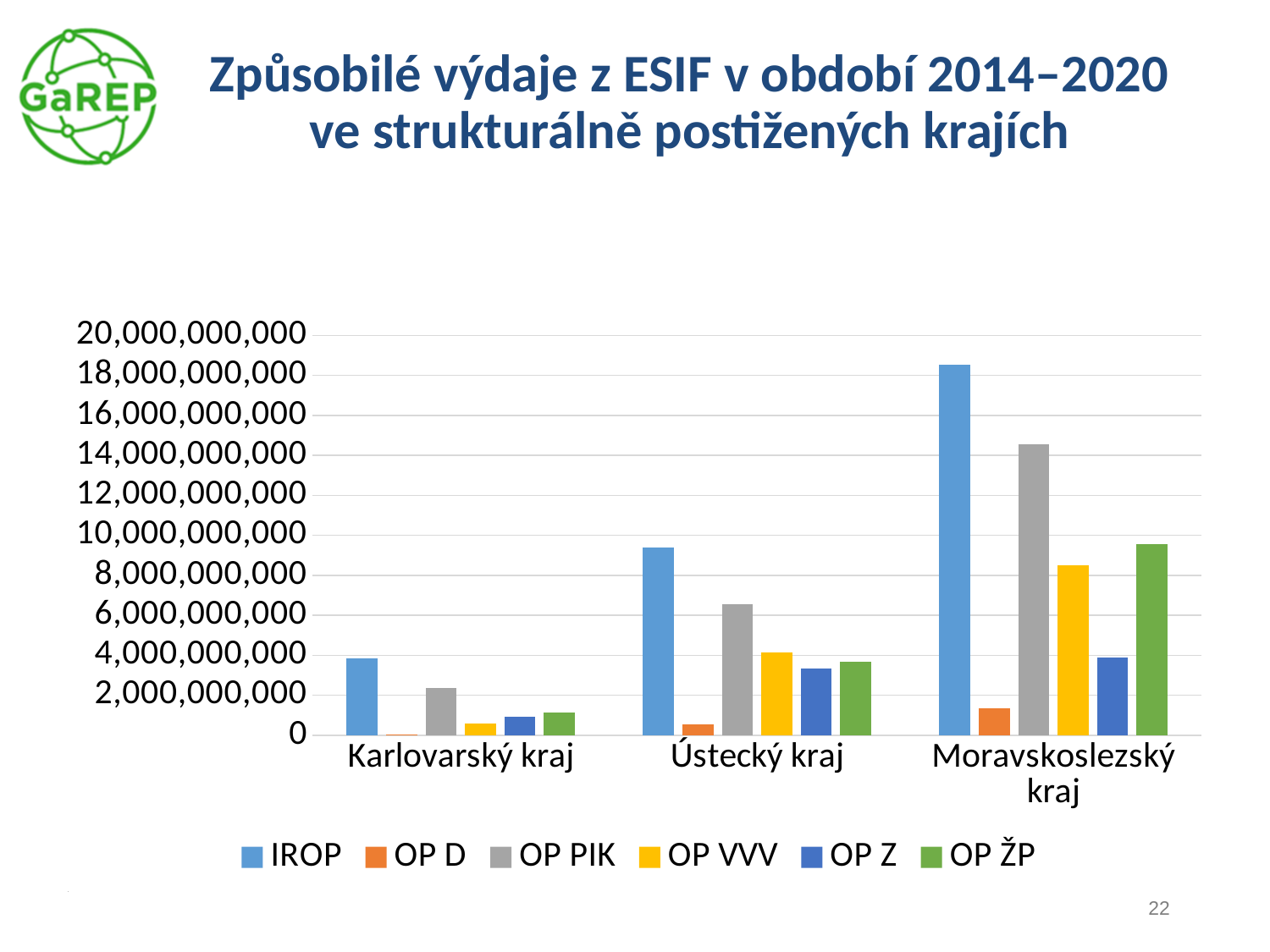

# Způsobilé výdaje z ESIF v období 2014–2020 ve strukturálně postižených krajích

### Chart

| Category | IROP | OP D | OP PIK | OP VVV | OP Z | OP ŽP |
|---|---|---|---|---|---|---|
| Karlovarský kraj | 3834716804.3900003 | 42496539.63 | 2380250008.17 | 601559679.22 | 922670383.8399998 | 1121216571.51 |
| Ústecký kraj | 9399963018.189999 | 531707758.02000004 | 6551493323.709999 | 4147034192.5799994 | 3340899078.88 | 3664307979.6 |
| Moravskoslezský kraj | 18539761246.260002 | 1336246265.8999996 | 14550706284.269997 | 8490075744.580002 | 3874945635.180001 | 9549664926.460001 |
.

22